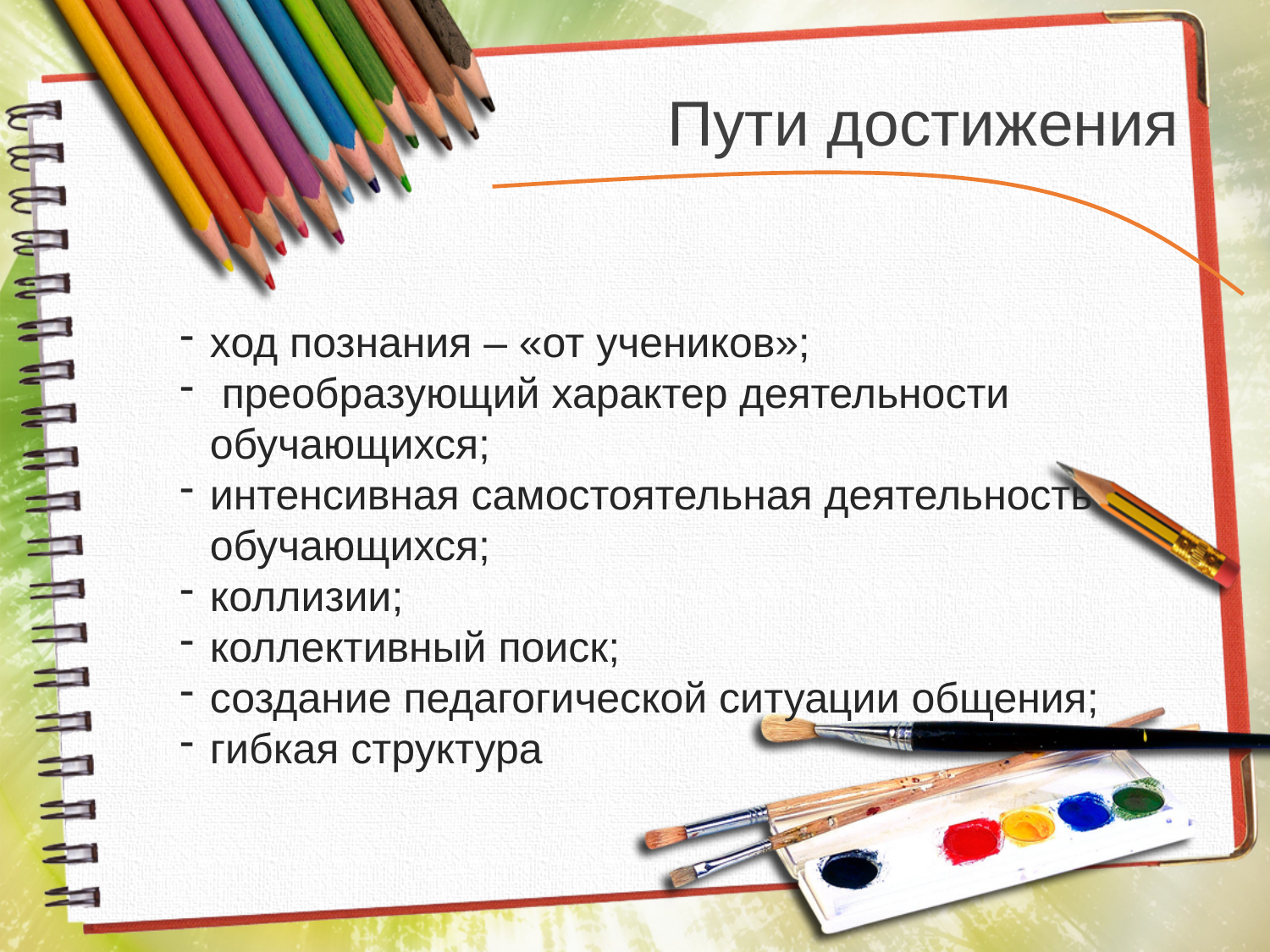

Пути достижения

ход познания – «от учеников»;
 преобразующий характер деятельности обучающихся;
интенсивная самостоятельная деятельность обучающихся;
коллизии;
коллективный поиск;
создание педагогической ситуации общения;
гибкая структура